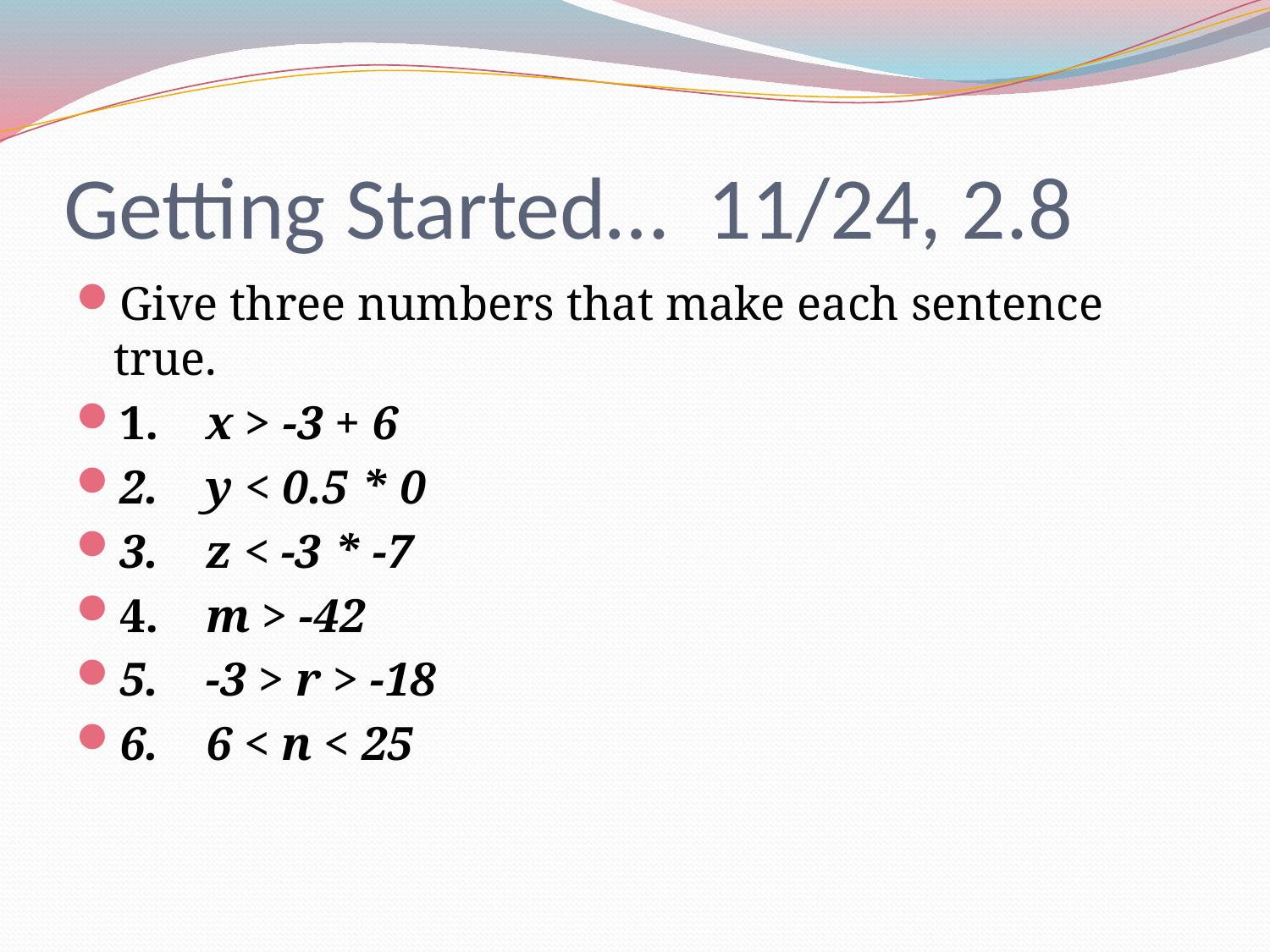

# Getting Started…  11/24, 2.8
Give three numbers that make each sentence true.
1.    x > -3 + 6
2.    y < 0.5 * 0
3.    z < -3 * -7
4.    m > -42
5.    -3 > r > -18
6.    6 < n < 25